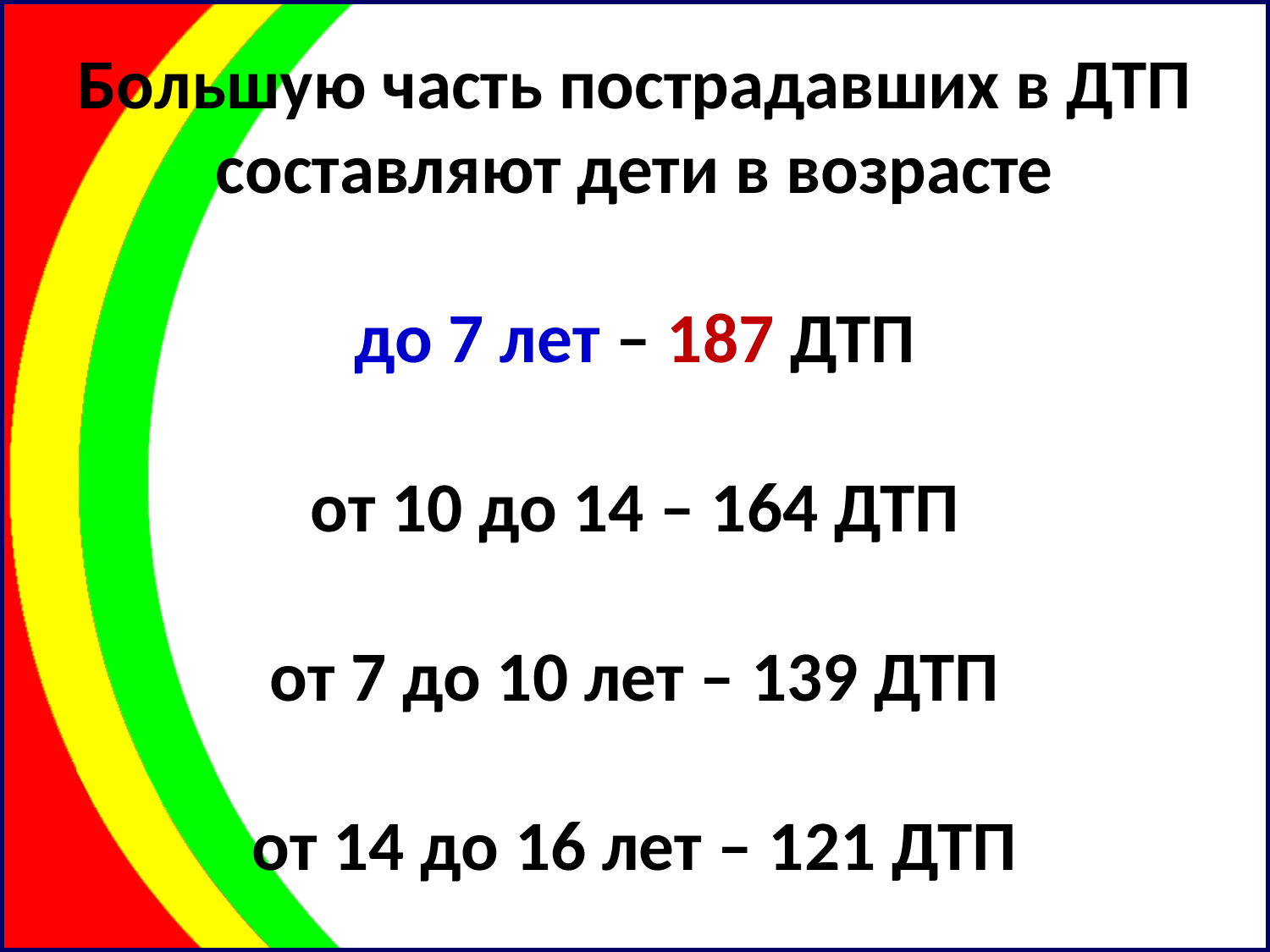

Большую часть пострадавших в ДТП составляют дети в возрасте
до 7 лет – 187 ДТП
от 10 до 14 – 164 ДТП
от 7 до 10 лет – 139 ДТП
от 14 до 16 лет – 121 ДТП